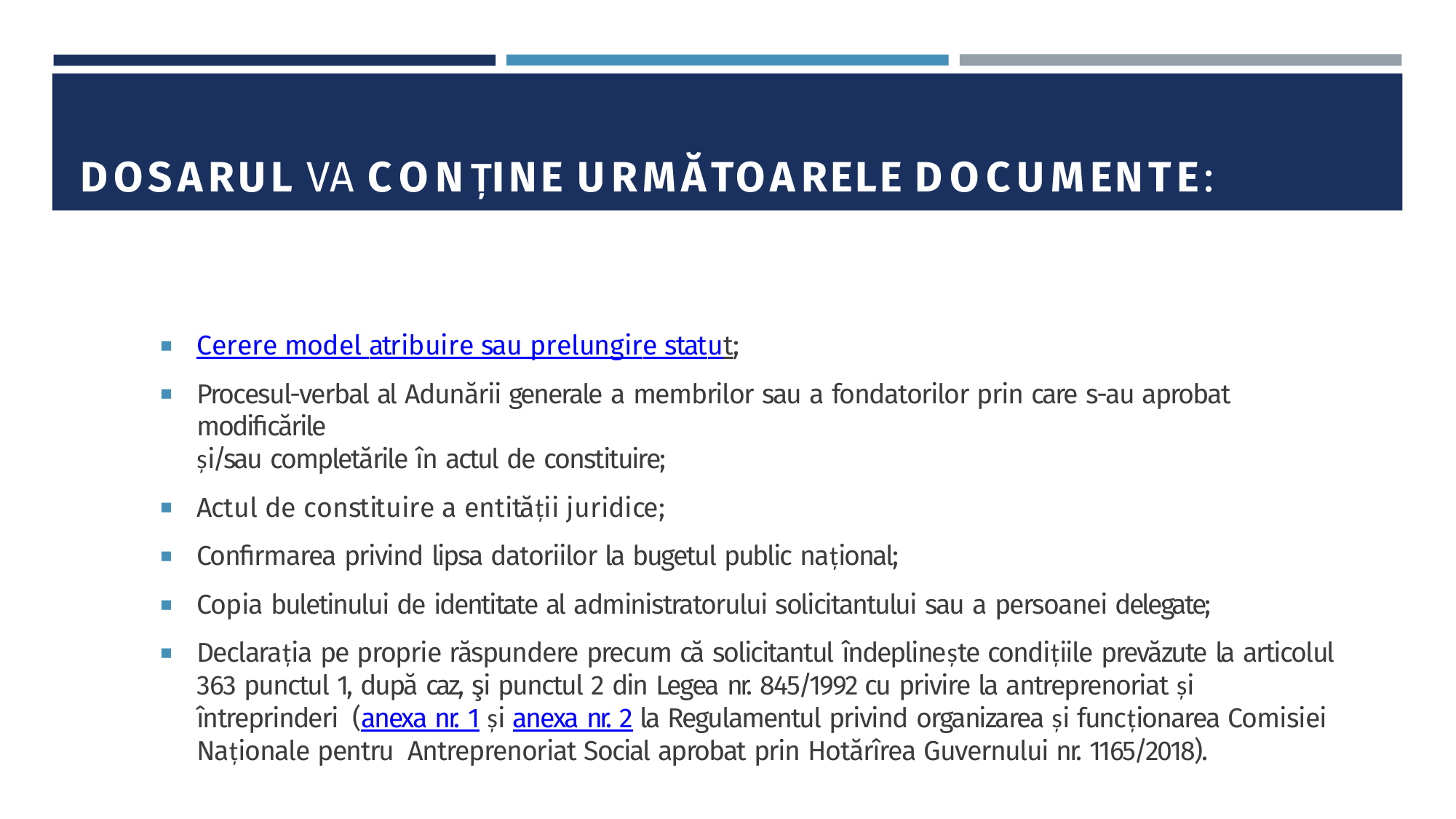

# DOSARUL VA CONȚINE URMĂTOARELE DOCUMENTE:
Cerere model atribuire sau prelungire statut;
Procesul-verbal al Adunării generale a membrilor sau a fondatorilor prin care s-au aprobat modificările
și/sau completările în actul de constituire;
Actul de constituire a entității juridice;
Confirmarea privind lipsa datoriilor la bugetul public național;
Copia buletinului de identitate al administratorului solicitantului sau a persoanei delegate;
Declarația pe proprie răspundere precum că solicitantul îndeplinește condițiile prevăzute la articolul  363 punctul 1, după caz, şi punctul 2 din Legea nr. 845/1992 cu privire la antreprenoriat și întreprinderi  (anexa nr. 1 și anexa nr. 2 la Regulamentul privind organizarea și funcționarea Comisiei Naționale pentru  Antreprenoriat Social aprobat prin Hotărîrea Guvernului nr. 1165/2018).